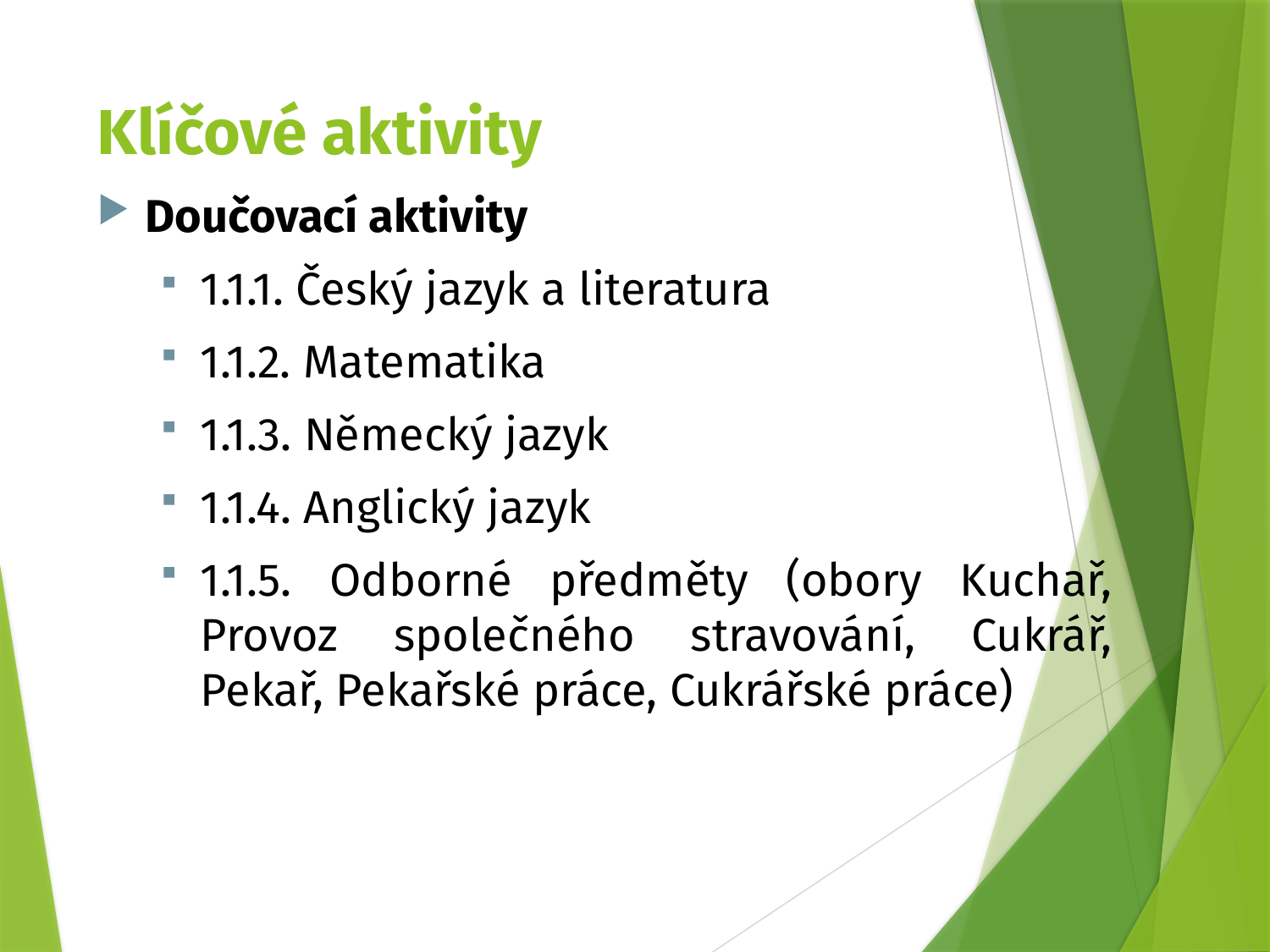

# Klíčové aktivity
Doučovací aktivity
1.1.1. Český jazyk a literatura
1.1.2. Matematika
1.1.3. Německý jazyk
1.1.4. Anglický jazyk
1.1.5. Odborné předměty (obory Kuchař, Provoz společného stravování, Cukrář, Pekař, Pekařské práce, Cukrářské práce)